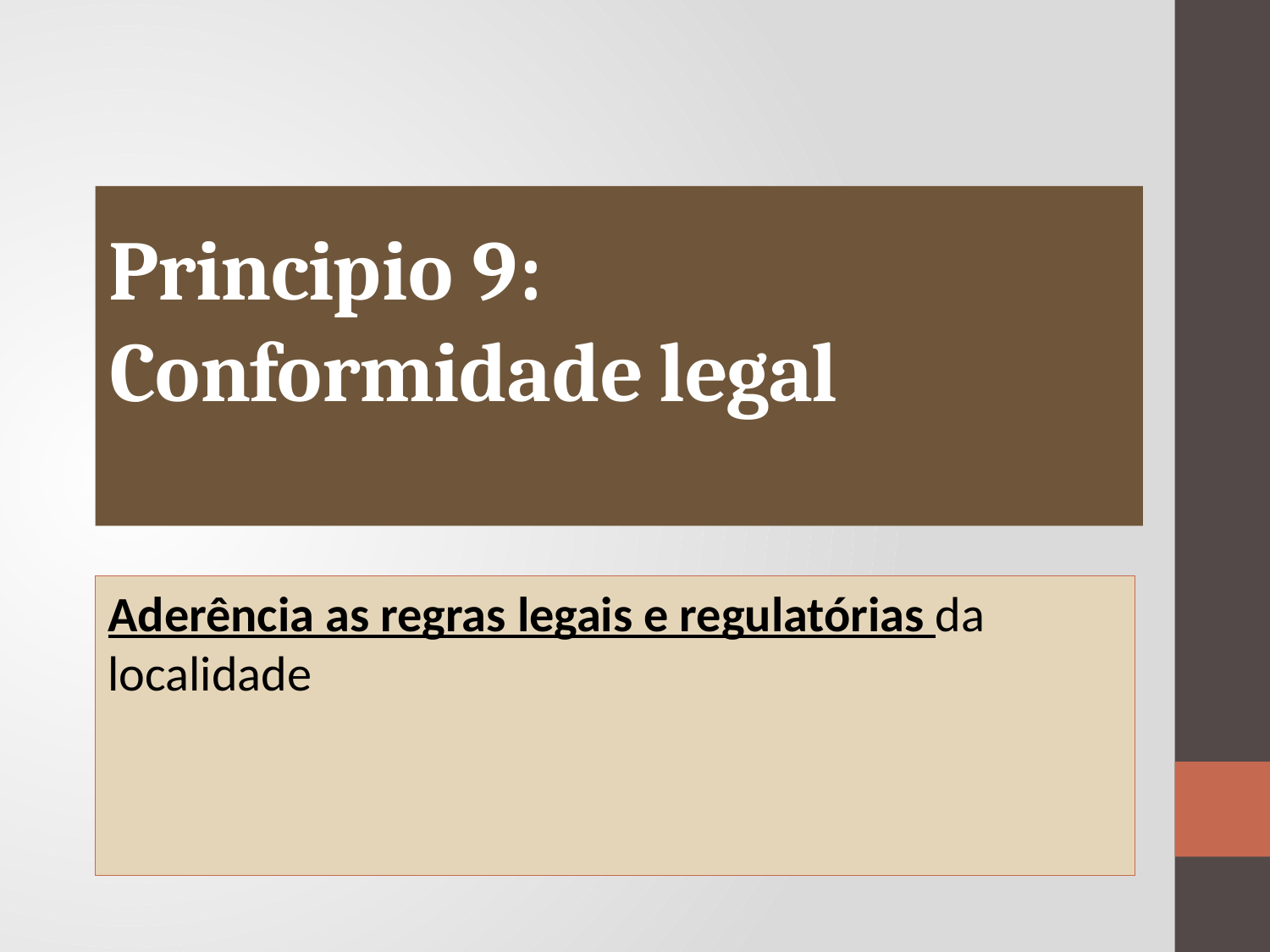

# Principio 9: Conformidade legal
Aderência as regras legais e regulatórias da localidade